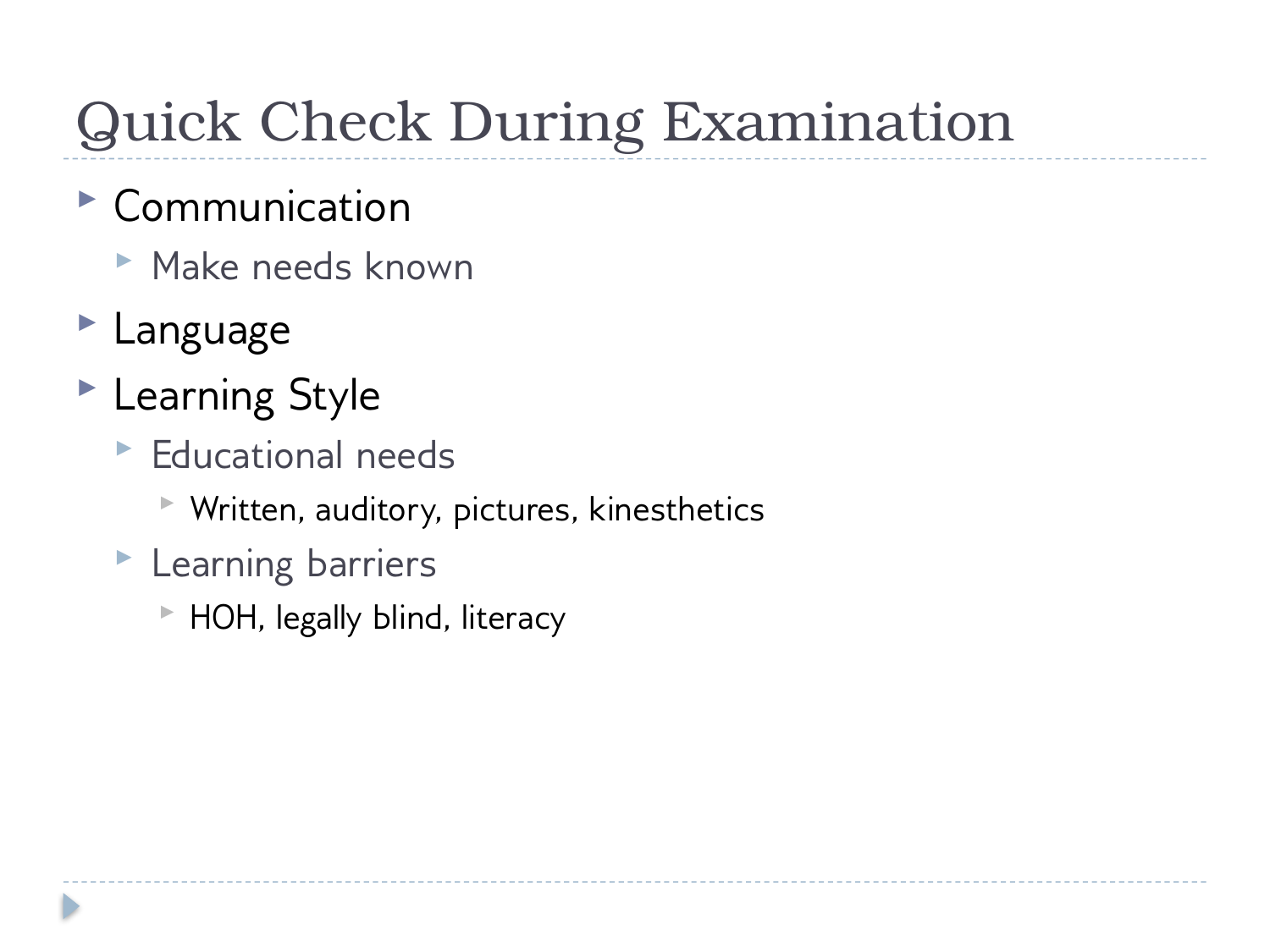

# Quick Check During Examination
Communication
Make needs known
Language
Learning Style
Educational needs
Written, auditory, pictures, kinesthetics
Learning barriers
HOH, legally blind, literacy